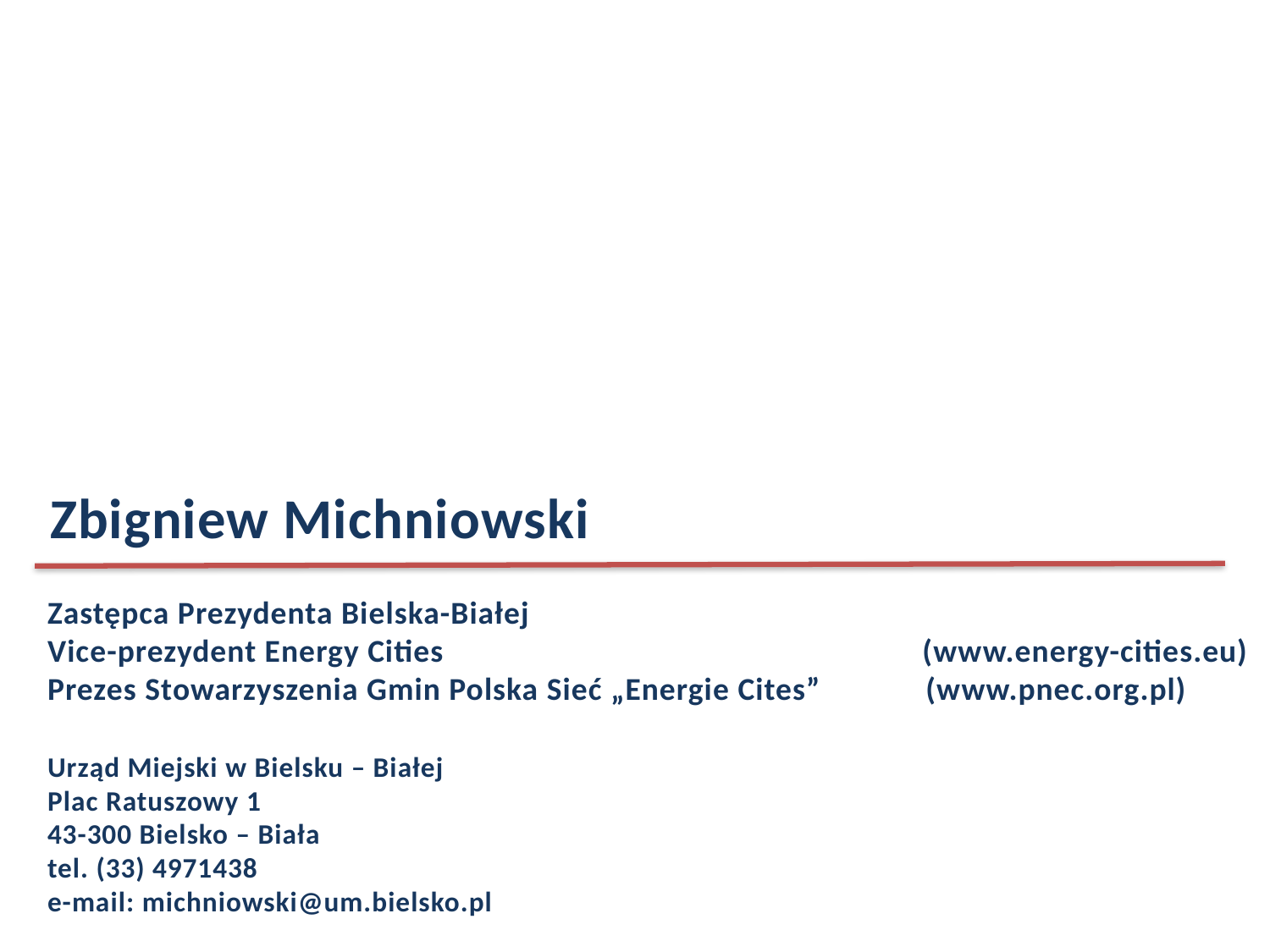

Zbigniew Michniowski
Zastępca Prezydenta Bielska-Białej
Vice-prezydent Energy Cities    			              (www.energy-cities.eu)
Prezes Stowarzyszenia Gmin Polska Sieć „Energie Cites”             (www.pnec.org.pl)

Urząd Miejski w Bielsku – Białej
Plac Ratuszowy 1
43-300 Bielsko – Biała
tel. (33) 4971438
e-mail: michniowski@um.bielsko.pl